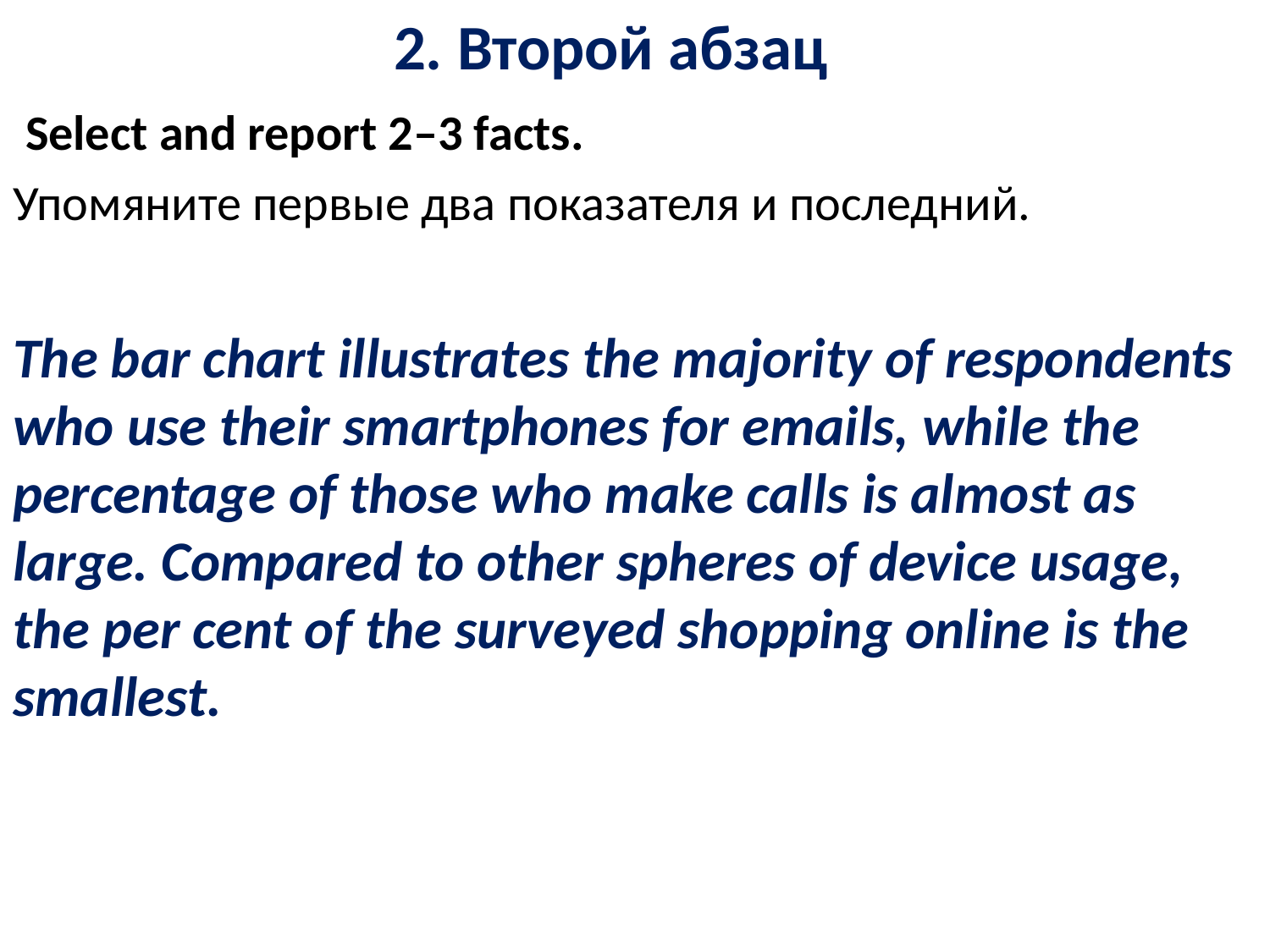

2. Второй абзац
 Select and report 2–3 facts.
Упомяните первые два показателя и последний.

The bar chart illustrates the majority of respondents who use their smartphones for emails, while the percentage of those who make calls is almost as large. Compared to other spheres of device usage, the per cent of the surveyed shopping online is the smallest.

#